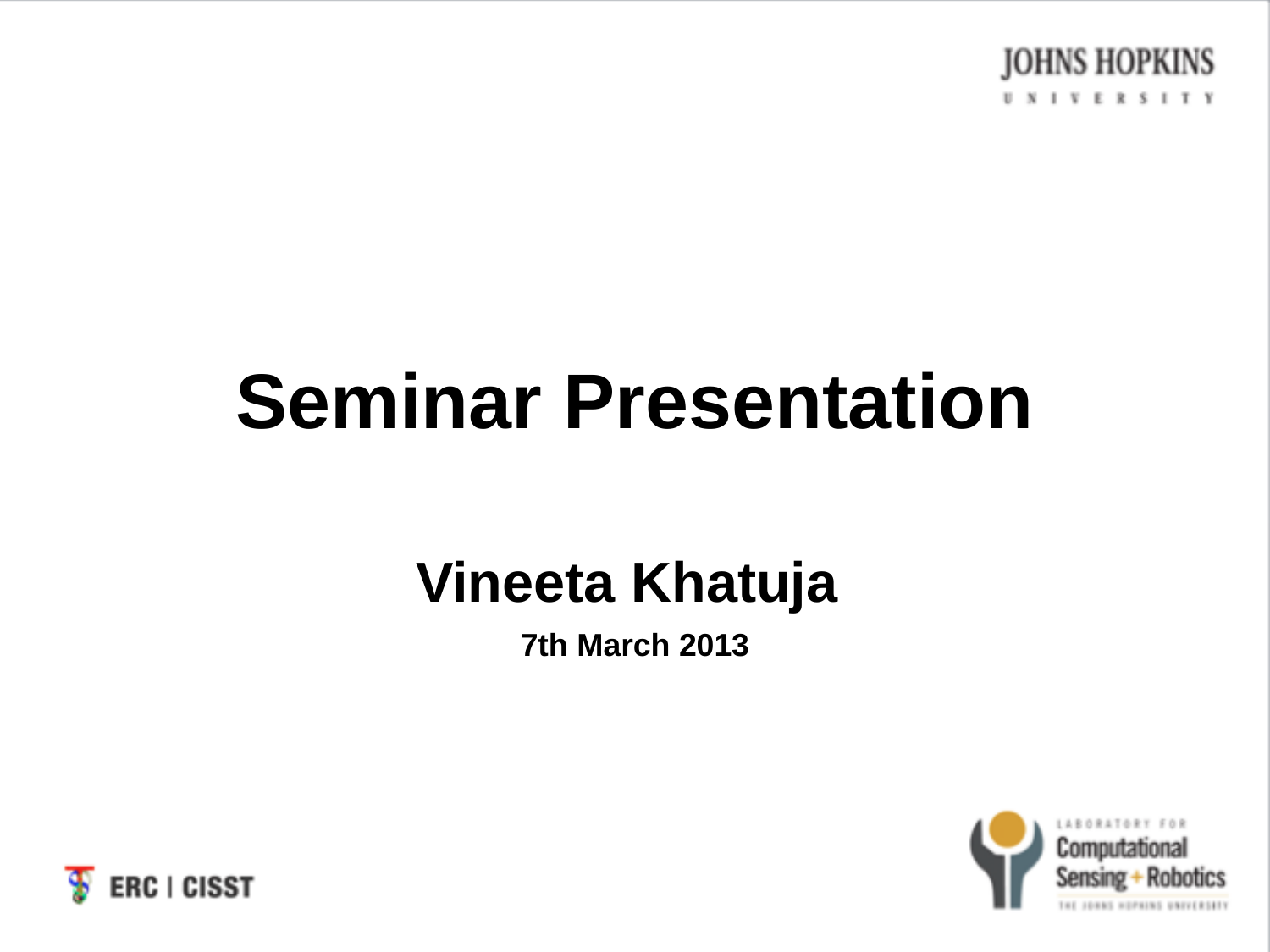

# Seminar Presentation
Vineeta Khatuja
7th March 2013